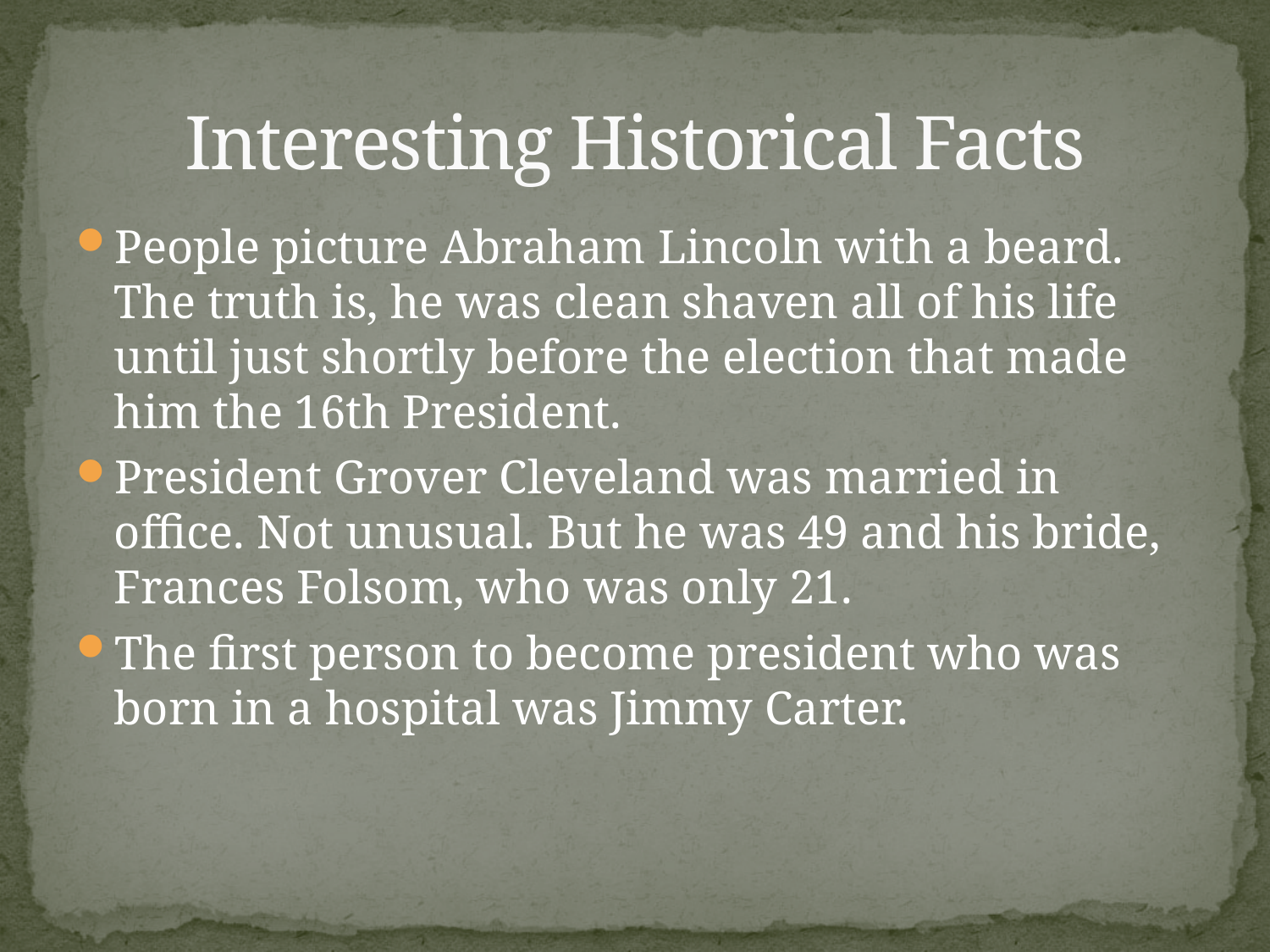

# Interesting Historical Facts
People picture Abraham Lincoln with a beard. The truth is, he was clean shaven all of his life until just shortly before the election that made him the 16th President.
President Grover Cleveland was married in office. Not unusual. But he was 49 and his bride, Frances Folsom, who was only 21.
The first person to become president who was born in a hospital was Jimmy Carter.